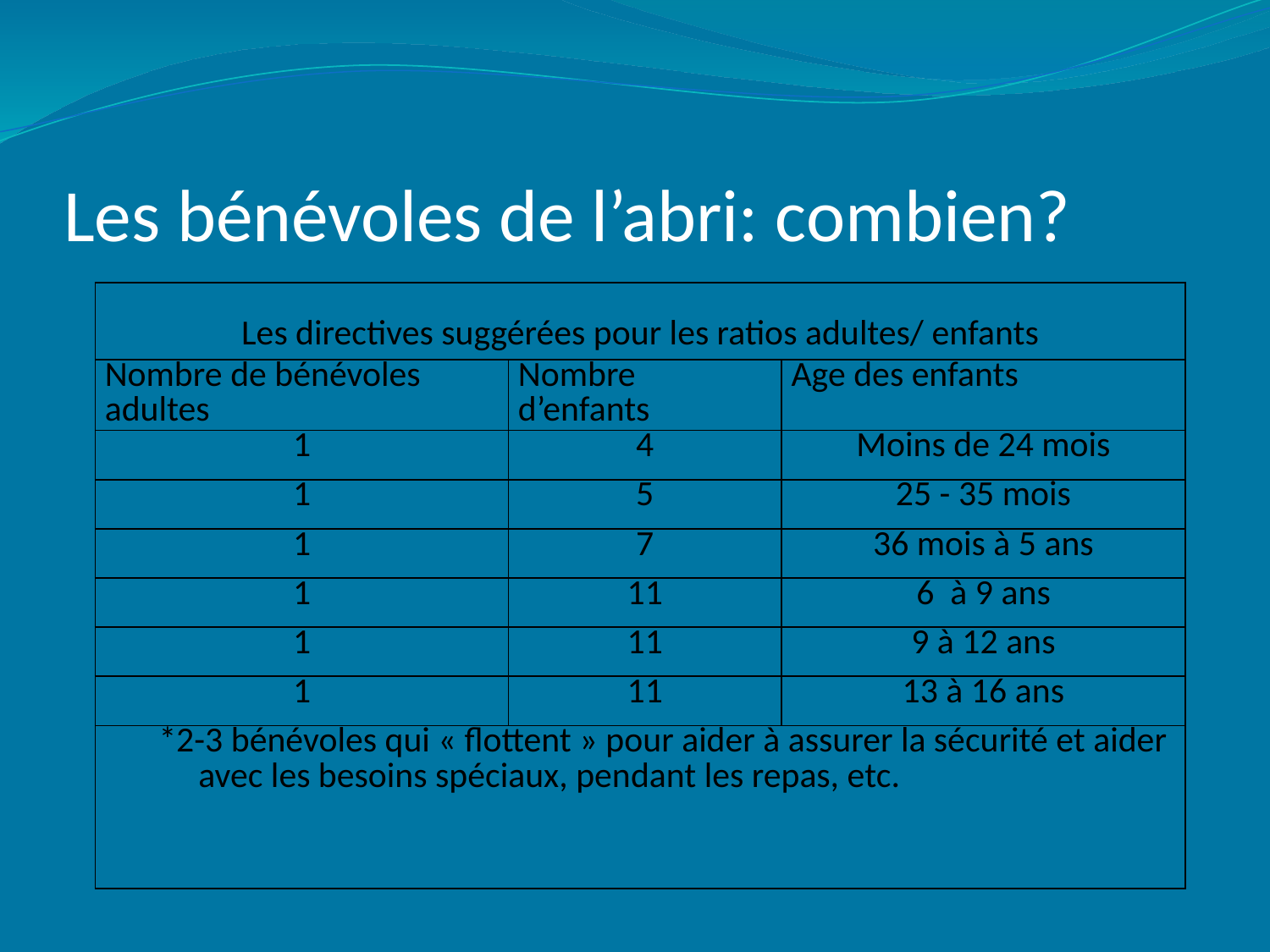

# Les bénévoles de l’abri: combien?
| Les directives suggérées pour les ratios adultes/ enfants |  |  |
| --- | --- | --- |
| Nombre de bénévoles adultes | Nombre d’enfants | Age des enfants |
| 1 | 4 | Moins de 24 mois |
| 1 | 5 | 25 - 35 mois |
| 1 | 7 | 36 mois à 5 ans |
| 1 | 11 | 6 à 9 ans |
| 1 | 11 | 9 à 12 ans |
| 1 | 11 | 13 à 16 ans |
| \*2-3 bénévoles qui « flottent » pour aider à assurer la sécurité et aider avec les besoins spéciaux, pendant les repas, etc. |  |  |